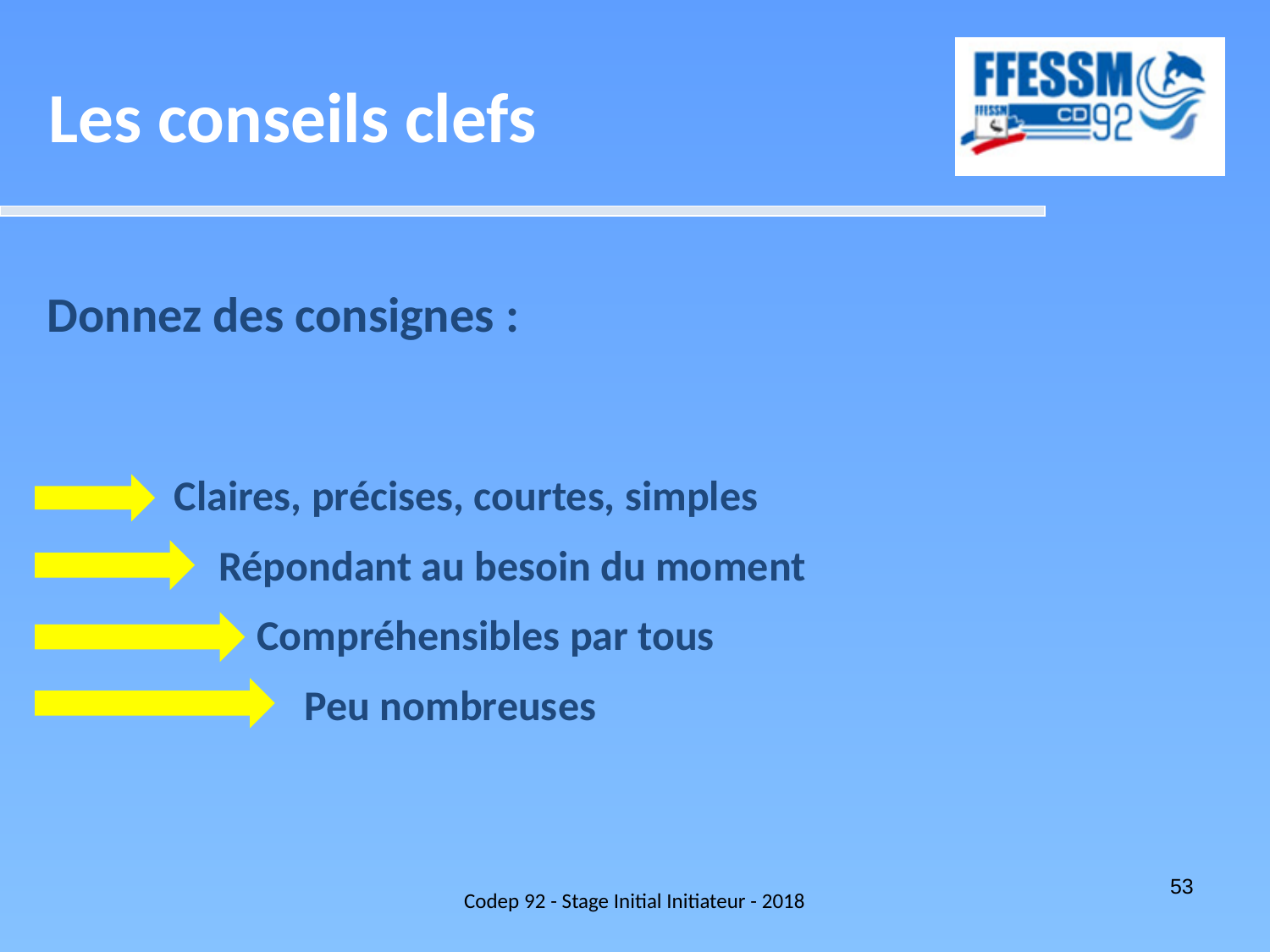

Les conseils clefs
Donnez des consignes :

	Claires, précises, courtes, simples

                  Répondant au besoin du moment

                      Compréhensibles par tous

                           Peu nombreuses

Codep 92 - Stage Initial Initiateur - 2018
53